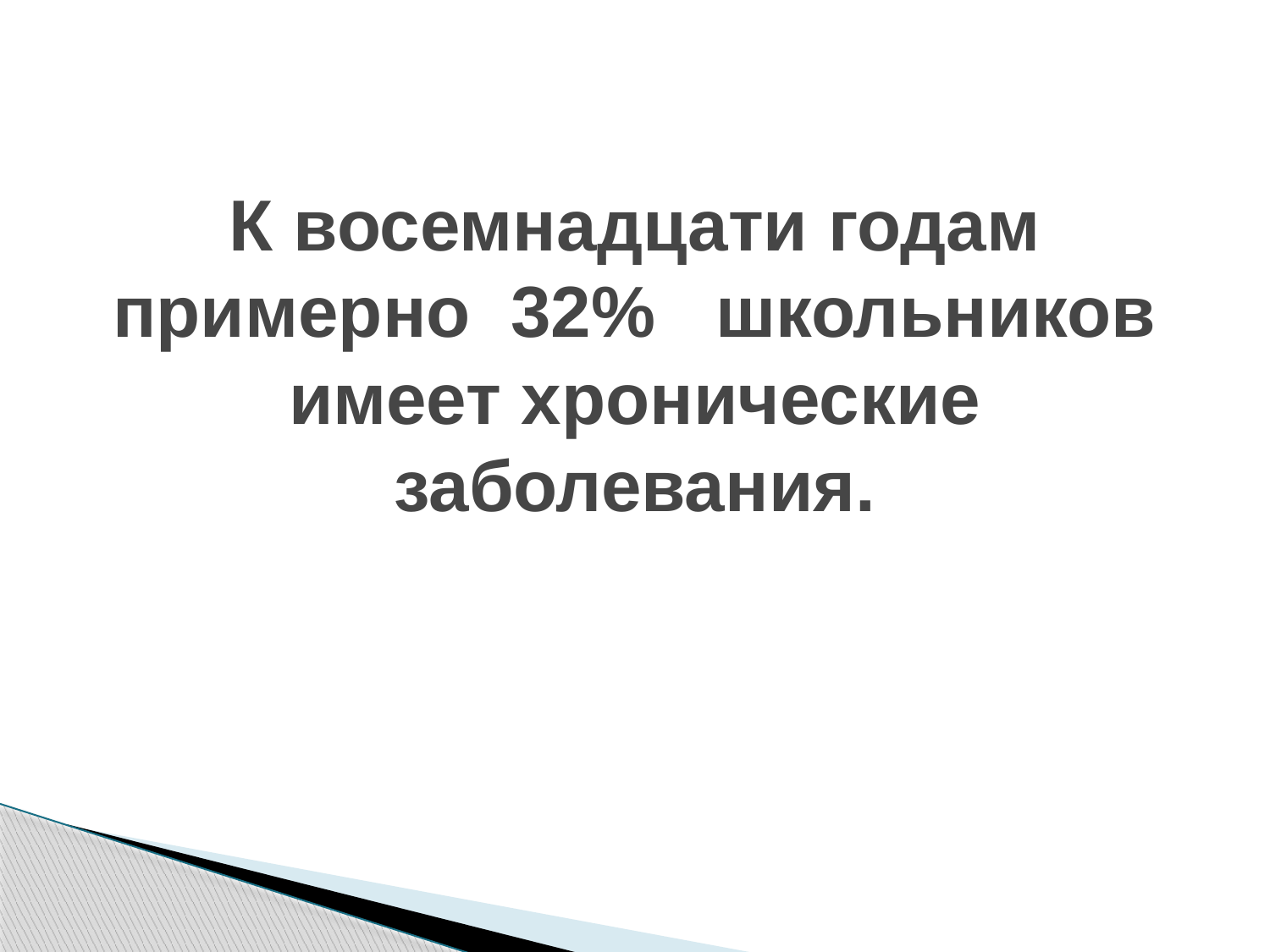

# К восемнадцати годам примерно  32%   школьников имеет хронические заболевания.